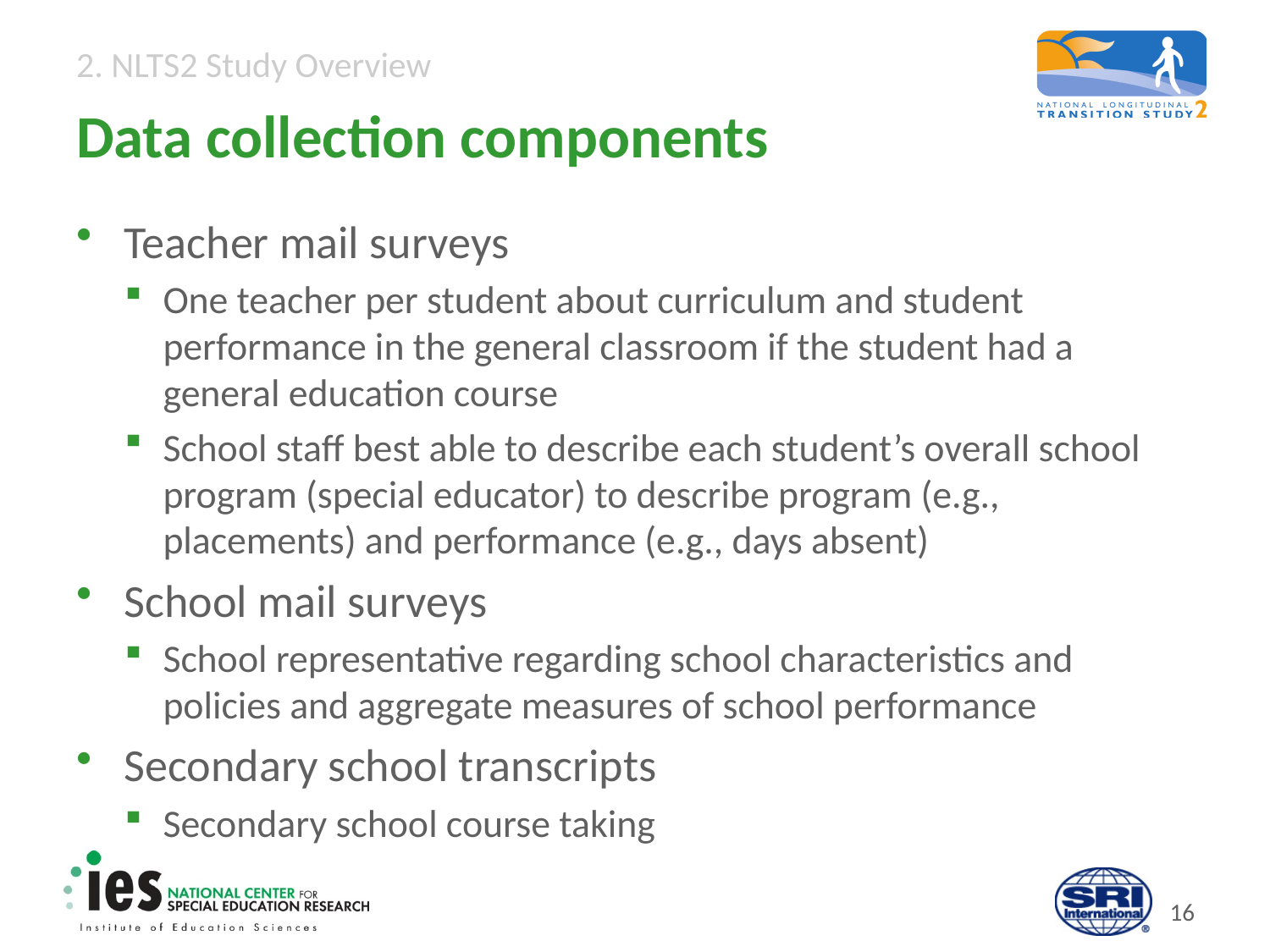

# Data collection components
Teacher mail surveys
One teacher per student about curriculum and student performance in the general classroom if the student had a general education course
School staff best able to describe each student’s overall school program (special educator) to describe program (e.g., placements) and performance (e.g., days absent)
School mail surveys
School representative regarding school characteristics and policies and aggregate measures of school performance
Secondary school transcripts
Secondary school course taking
16